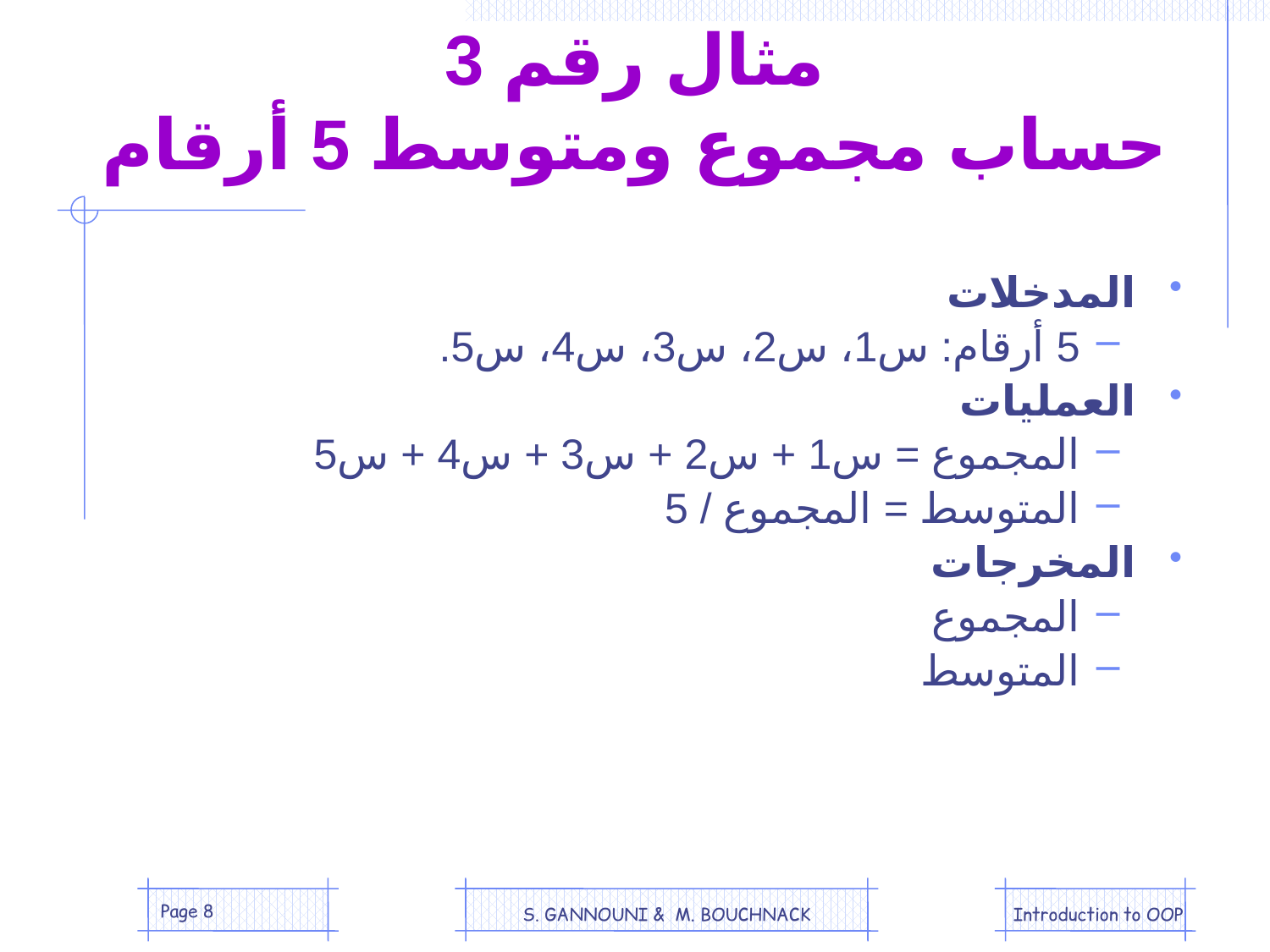

# مثال رقم 3 حساب مجموع ومتوسط 5 أرقام
المدخلات
5 أرقام: س1، س2، س3، س4، س5.
العمليات
المجموع = س1 + س2 + س3 + س4 + س5
المتوسط = المجموع / 5
المخرجات
المجموع
المتوسط
Page 8
S. GANNOUNI &  M. BOUCHNACK
Introduction to OOP